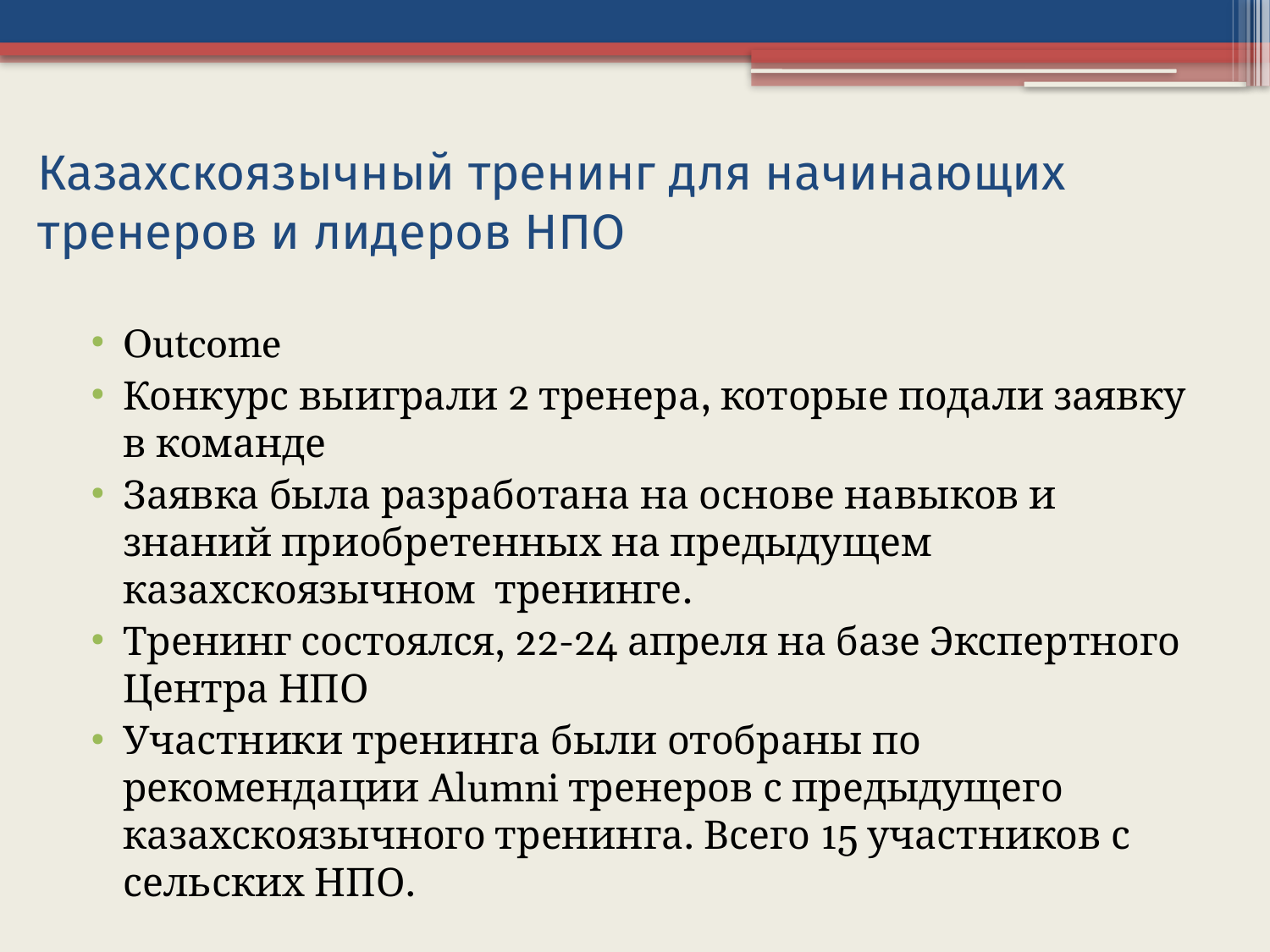

# Казахскоязычный тренинг для начинающих тренеров и лидеров НПО
Outcome
Конкурс выиграли 2 тренера, которые подали заявку в команде
Заявка была разработана на основе навыков и знаний приобретенных на предыдущем казахскоязычном  тренинге.
Тренинг состоялся, 22-24 апреля на базе Экспертного Центра НПО
Участники тренинга были отобраны по рекомендации Alumni тренеров с предыдущего казахскоязычного тренинга. Всего 15 участников с сельских НПО.